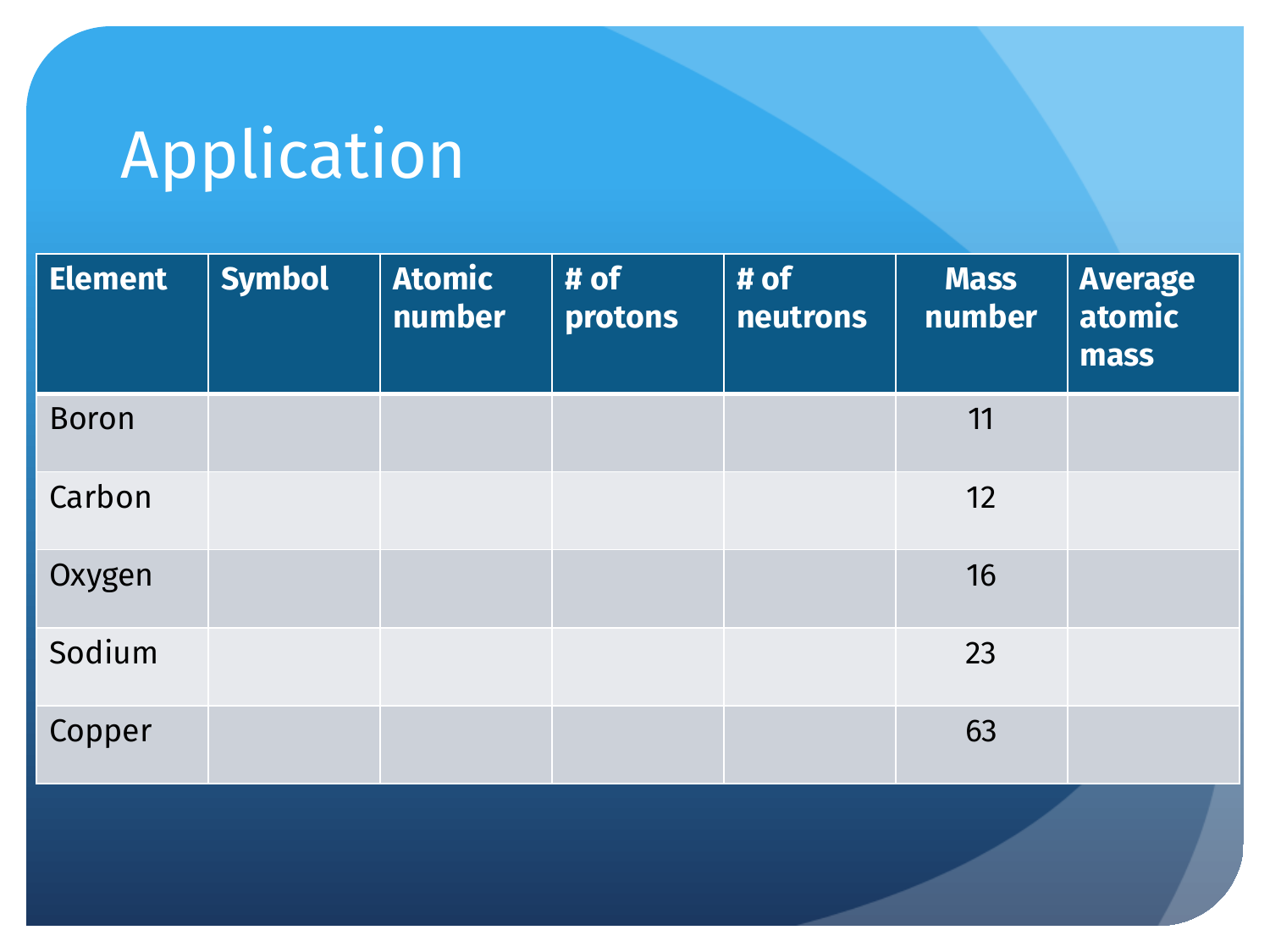

# Application
| Element | Symbol | Atomic number | # of protons | # of neutrons | Mass number | Average atomic mass |
| --- | --- | --- | --- | --- | --- | --- |
| Boron |  |  |  |  | 11 |  |
| Carbon |  |  |  |  | 12 |  |
| Oxygen |  |  |  |  | 16 |  |
| Sodium |  |  |  |  | 23 |  |
| Copper |  |  |  |  | 63 |  |